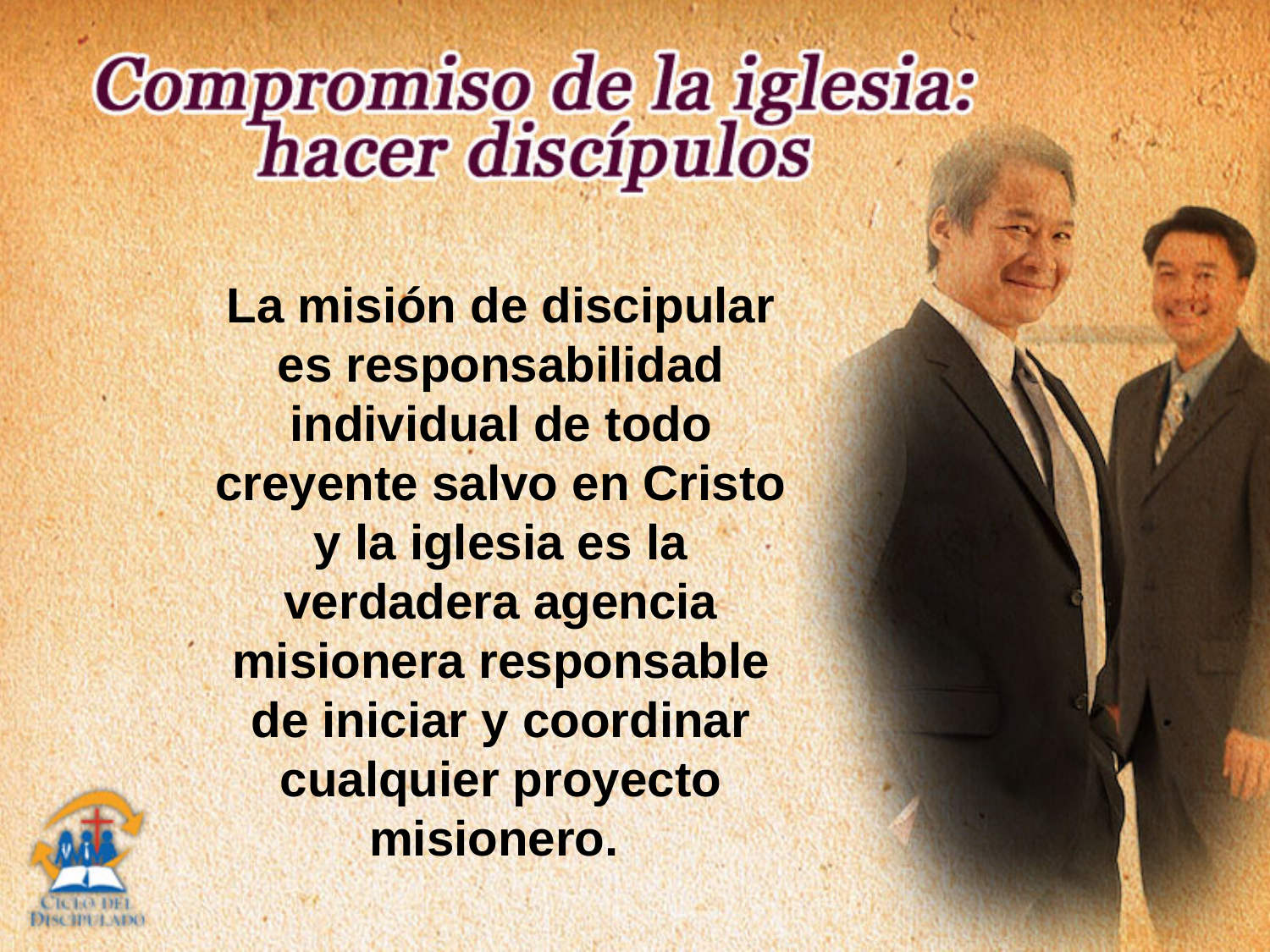

La misión de discipular es responsabilidad individual de todo creyente salvo en Cristo y la iglesia es la verdadera agencia misionera responsable de iniciar y coordinar cualquier proyecto misionero.